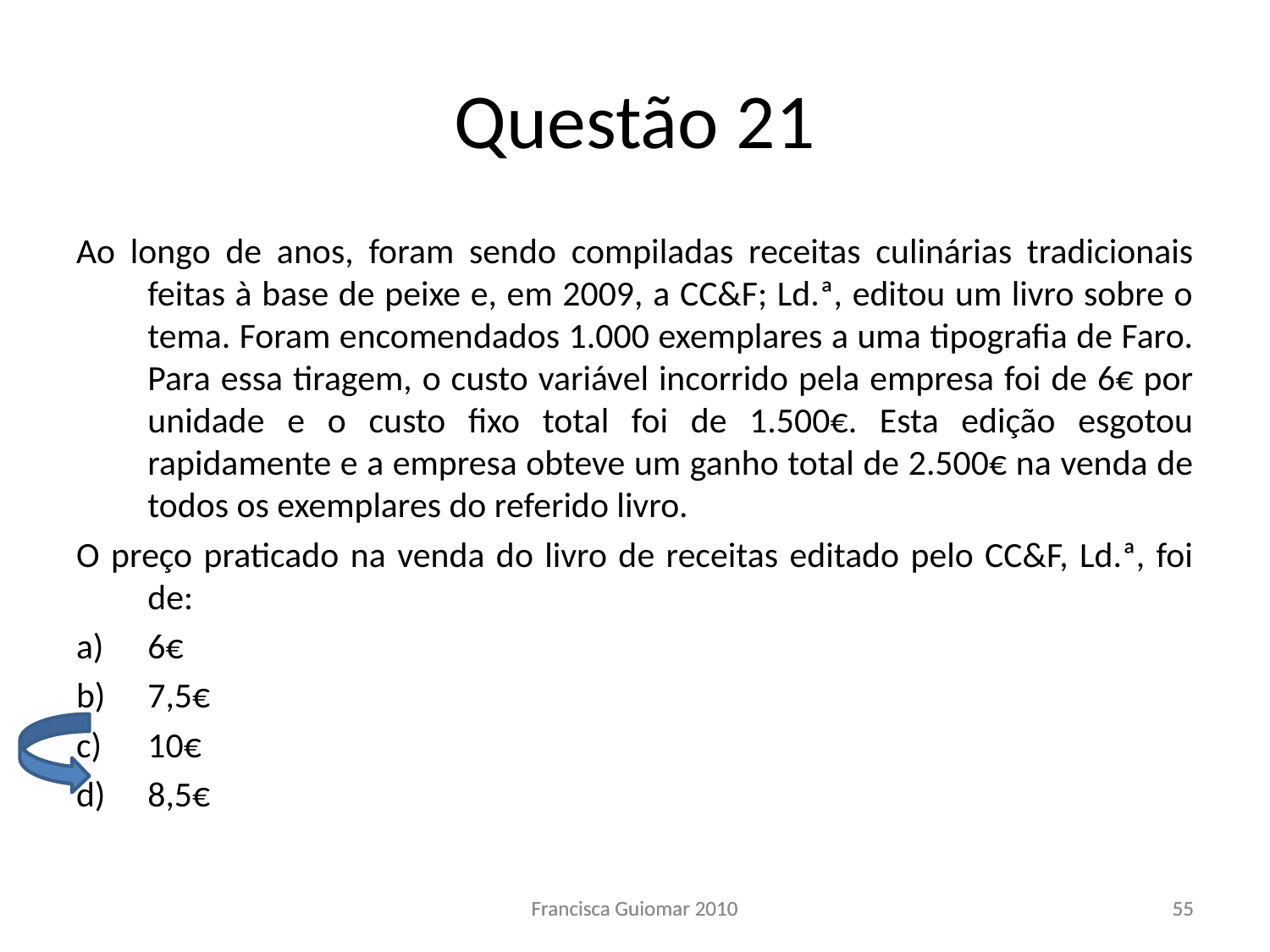

# Questão 21
Ao longo de anos, foram sendo compiladas receitas culinárias tradicionais feitas à base de peixe e, em 2009, a CC&F; Ld.ª, editou um livro sobre o tema. Foram encomendados 1.000 exemplares a uma tipografia de Faro. Para essa tiragem, o custo variável incorrido pela empresa foi de 6€ por unidade e o custo fixo total foi de 1.500€. Esta edição esgotou rapidamente e a empresa obteve um ganho total de 2.500€ na venda de todos os exemplares do referido livro.
O preço praticado na venda do livro de receitas editado pelo CC&F, Ld.ª, foi de:
6€
7,5€
10€
8,5€

Francisca Guiomar 2010
Francisca Guiomar 2010
55
55